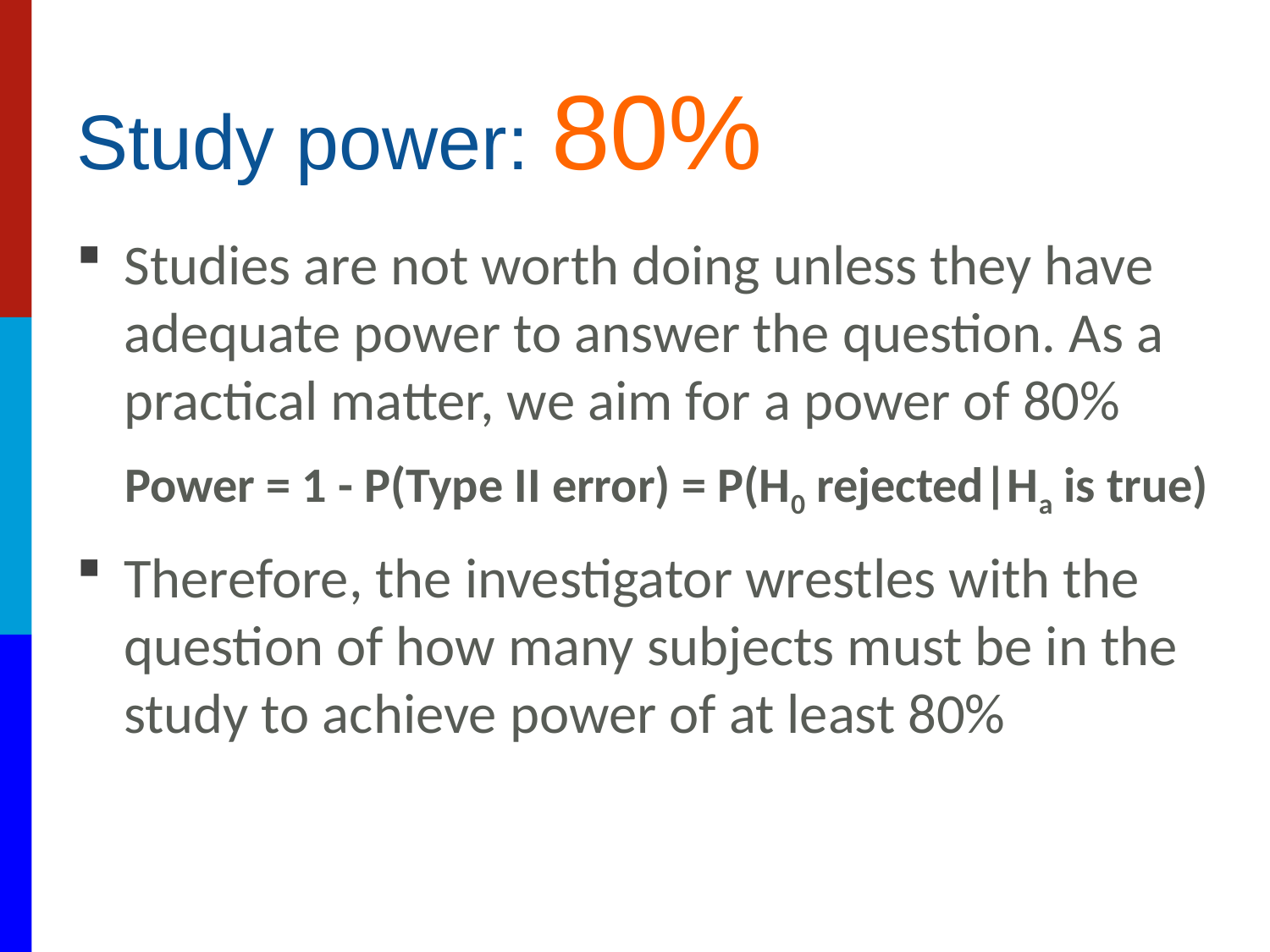

# Study power: 80%
Studies are not worth doing unless they have adequate power to answer the question. As a practical matter, we aim for a power of 80%
Power = 1 - P(Type II error) = P(H0 rejected|Ha is true)
Therefore, the investigator wrestles with the question of how many subjects must be in the study to achieve power of at least 80%